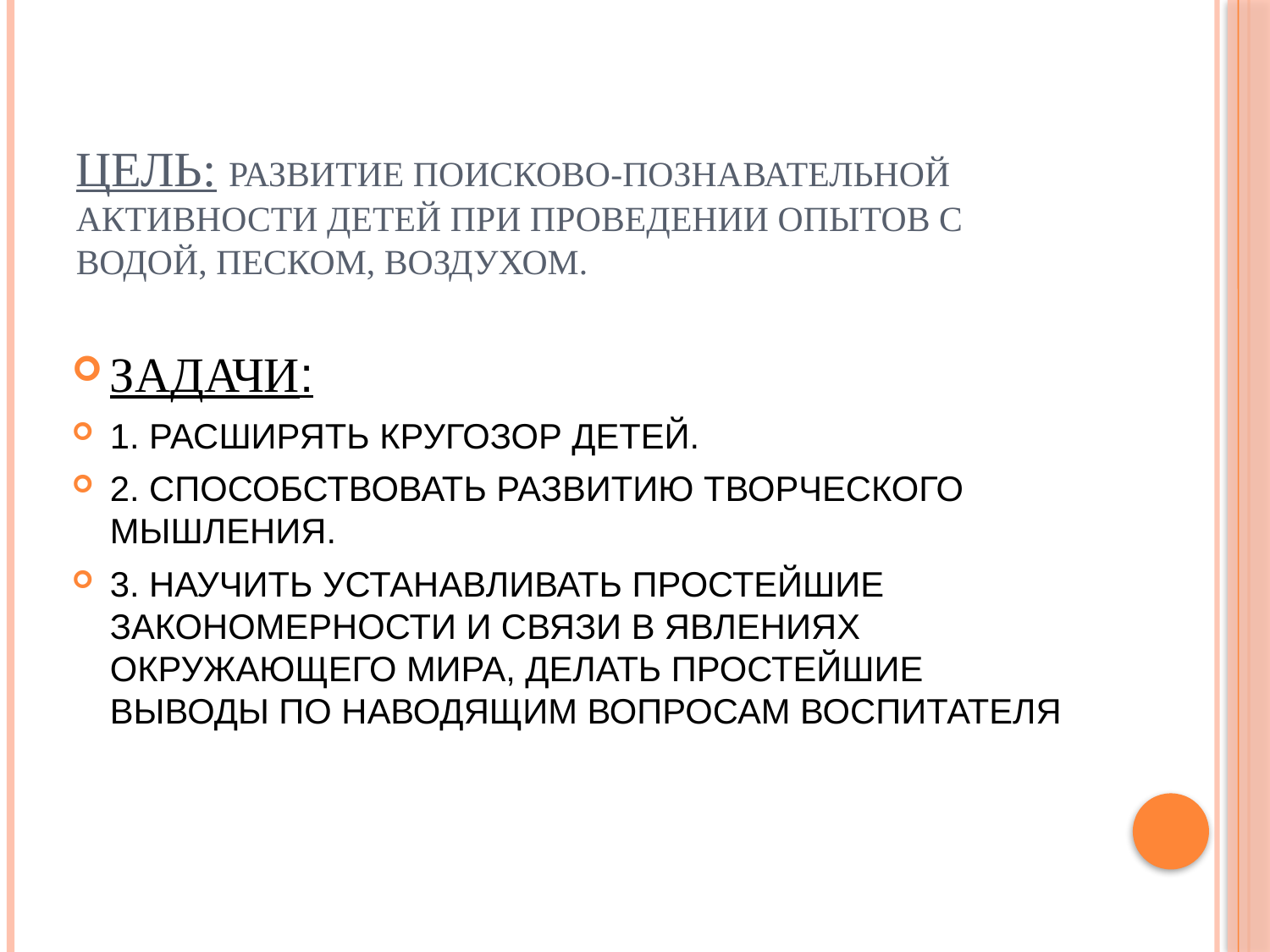

# Цель: РАЗВИТИЕ ПОИСКОВО-ПОЗНАВАТЕЛЬНОЙ АКТИВНОСТИ ДЕТЕЙ ПРИ ПРОВЕДЕНИИ ОПЫТОВ С ВОДОЙ, ПЕСКОМ, ВОЗДУХОМ.
ЗАДАЧИ:
1. РАСШИРЯТЬ КРУГОЗОР ДЕТЕЙ.
2. СПОСОБСТВОВАТЬ РАЗВИТИЮ ТВОРЧЕСКОГО МЫШЛЕНИЯ.
3. НАУЧИТЬ УСТАНАВЛИВАТЬ ПРОСТЕЙШИЕ ЗАКОНОМЕРНОСТИ И СВЯЗИ В ЯВЛЕНИЯХ ОКРУЖАЮЩЕГО МИРА, ДЕЛАТЬ ПРОСТЕЙШИЕ ВЫВОДЫ ПО НАВОДЯЩИМ ВОПРОСАМ ВОСПИТАТЕЛЯ